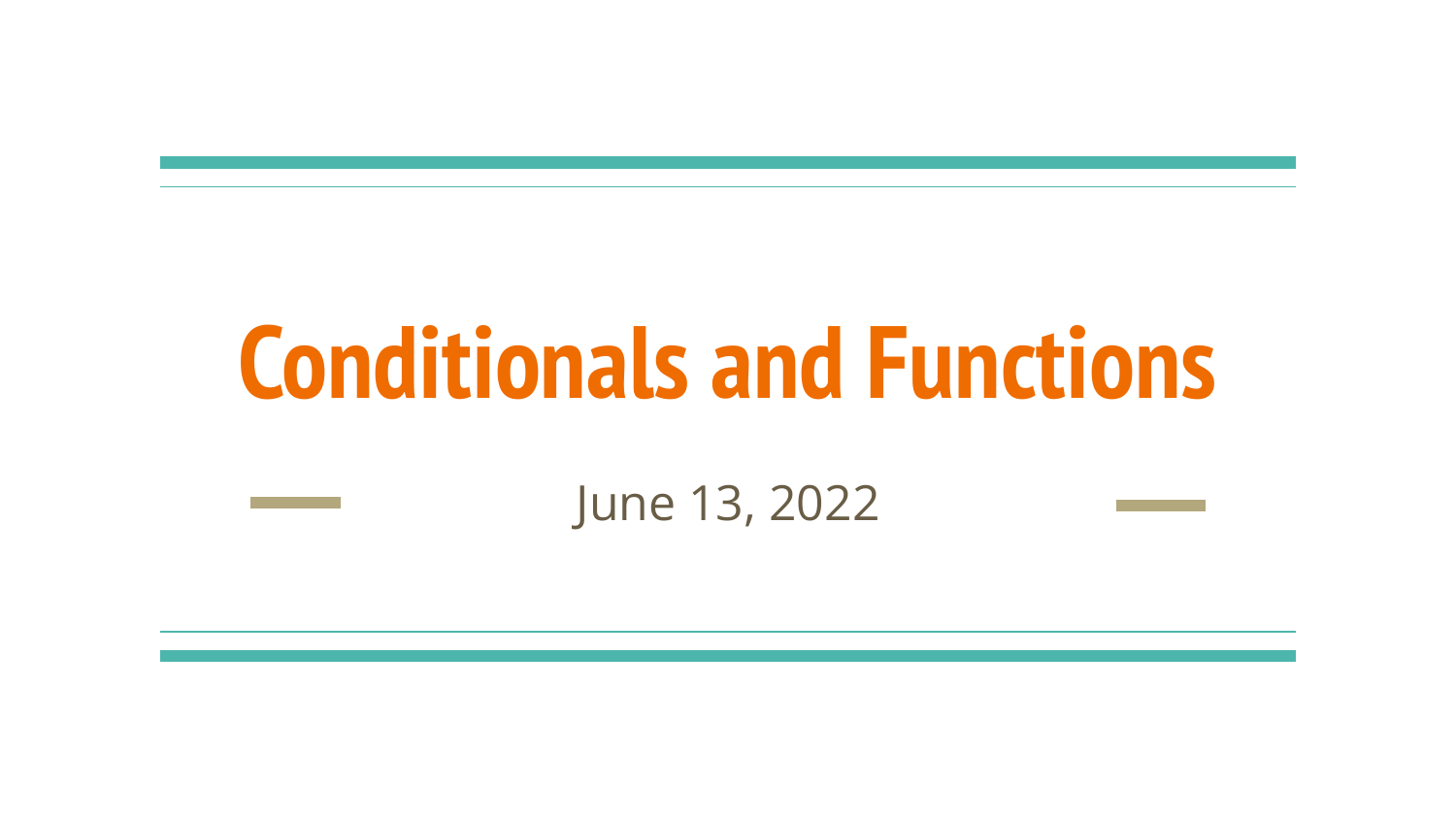

# Conditionals and Functions
June 13, 2022